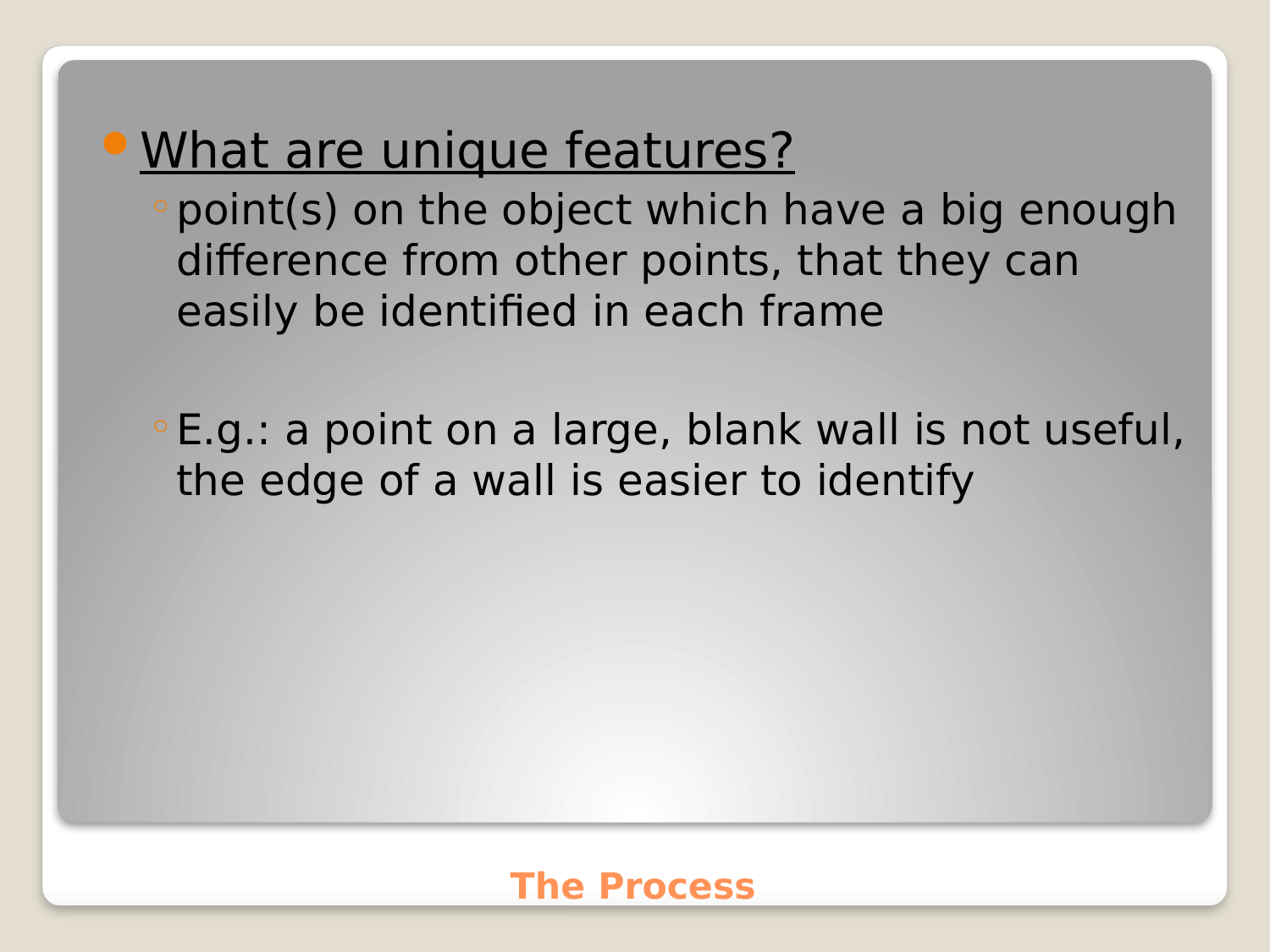

What are unique features?
point(s) on the object which have a big enough difference from other points, that they can easily be identified in each frame

E.g.: a point on a large, blank wall is not useful, the edge of a wall is easier to identify

# The Process